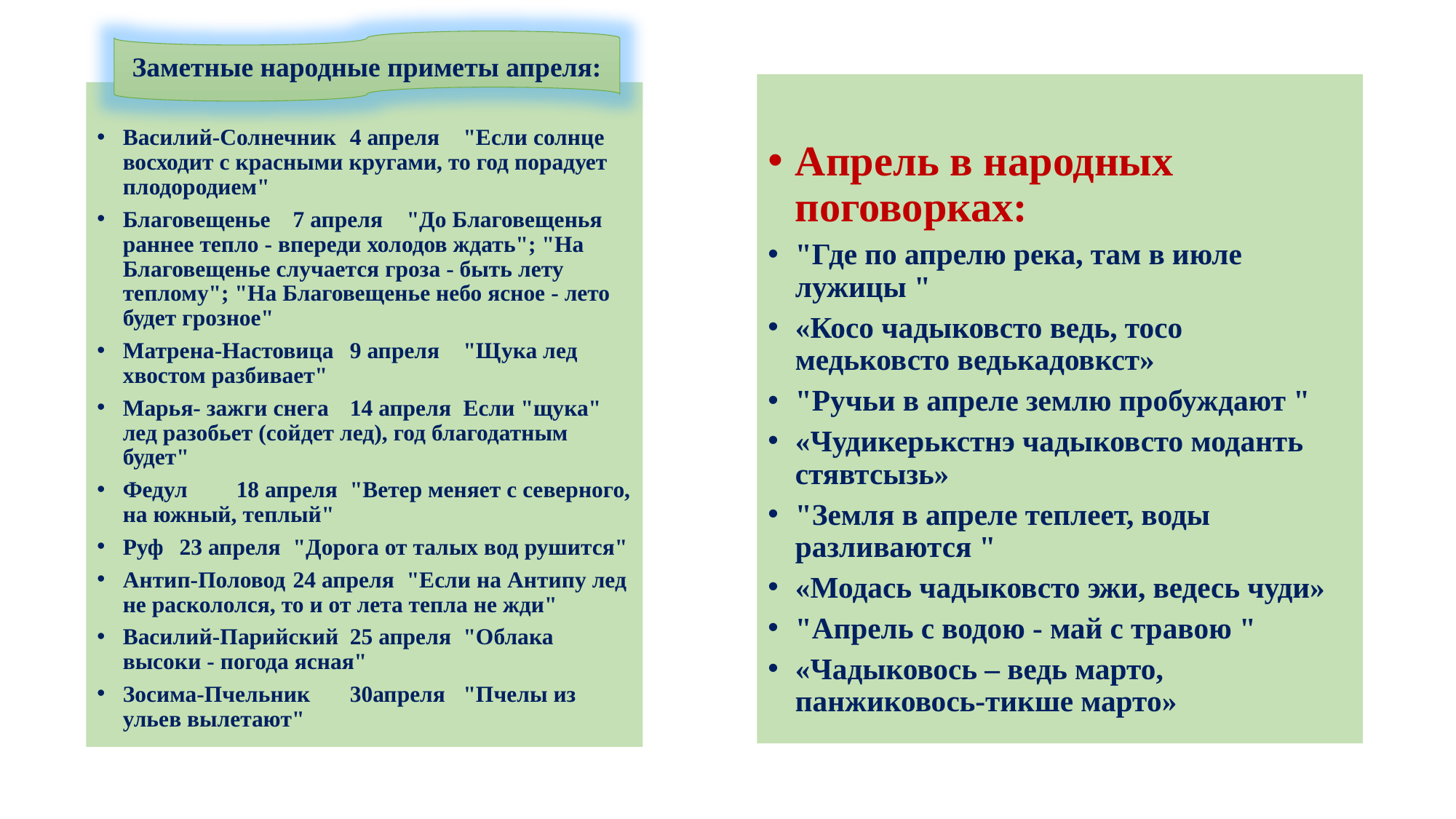

Заметные народные приметы апреля:
Заметные народные приметы апреля:

Апрель в народных поговорках:
"Где по апрелю река, там в июле лужицы "
«Косо чадыковсто ведь, тосо медьковсто ведькадовкст»
"Ручьи в апреле землю пробуждают "
«Чудикерькстнэ чадыковсто моданть стявтсызь»
"Земля в апреле теплеет, воды разливаются "
«Модась чадыковсто эжи, ведесь чуди»
"Апрель с водою - май с травою "
«Чадыковось – ведь марто, панжиковось-тикше марто»

Василий-Солнечник	4 апреля	"Если солнце восходит с красными кругами, то год порадует плодородием"
Благовещенье	7 апреля	"До Благовещенья раннее тепло - впереди холодов ждать"; "На Благовещенье случается гроза - быть лету теплому"; "На Благовещенье небо ясное - лето будет грозное"
Матрена-Настовица	9 апреля	"Щука лед хвостом разбивает"
Марья- зажги снега	14 апреля	Если "щука" лед разобьет (сойдет лед), год благодатным будет"
Федул	18 апреля	"Ветер меняет с северного, на южный, теплый"
Руф	23 апреля	"Дорога от талых вод рушится"
Антип-Половод	24 апреля	"Если на Антипу лед не раскололся, то и от лета тепла не жди"
Василий-Парийский	25 апреля	"Облака высоки - погода ясная"
Зосима-Пчельник	30апреля	"Пчелы из ульев вылетают"